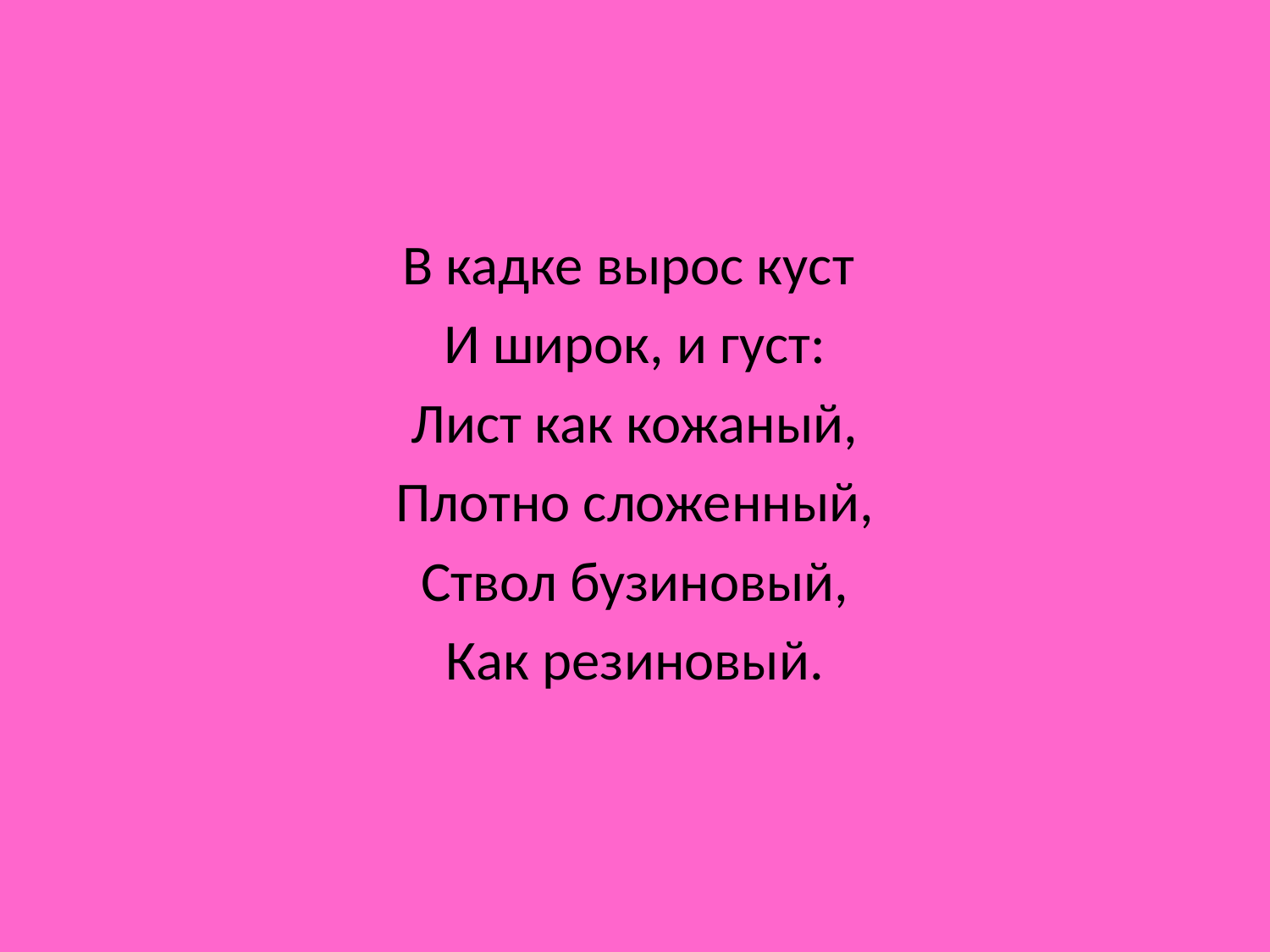

#
В кадке вырос куст
И широк, и густ:
Лист как кожаный,
Плотно сложенный,
Ствол бузиновый,
Как резиновый.